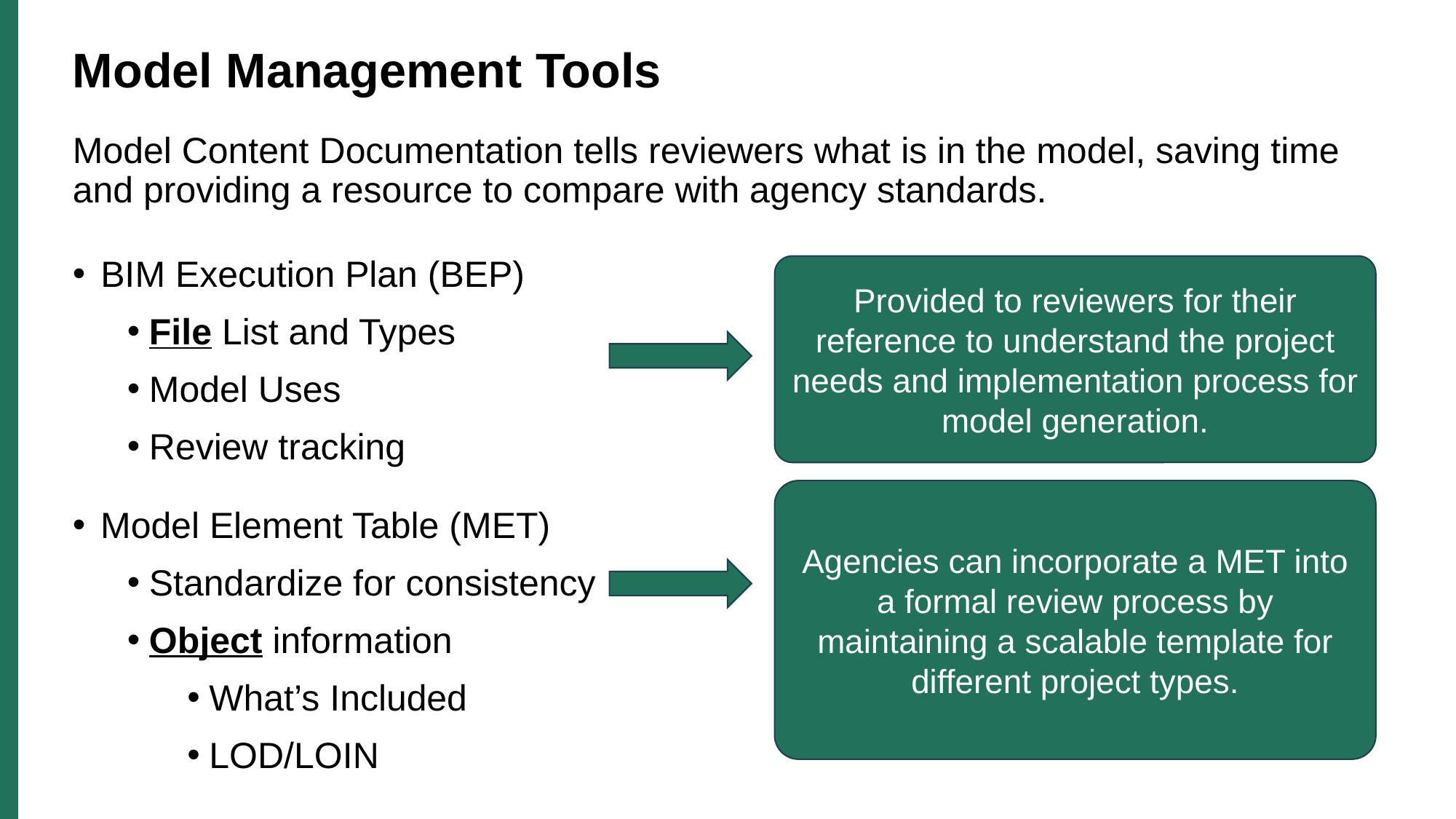

# Model Management Tools
Model Content Documentation tells reviewers what is in the model, saving time and providing a resource to compare with agency standards.
BIM Execution Plan (BEP)
File List and Types
Model Uses
Review tracking

Provided to reviewers for their reference to understand the project needs and implementation process for model generation.

Agencies can incorporate a MET into a formal review process by maintaining a scalable template for different project types.
Model Element Table (MET)
Standardize for consistency
Object information
What’s Included
LOD/LOIN